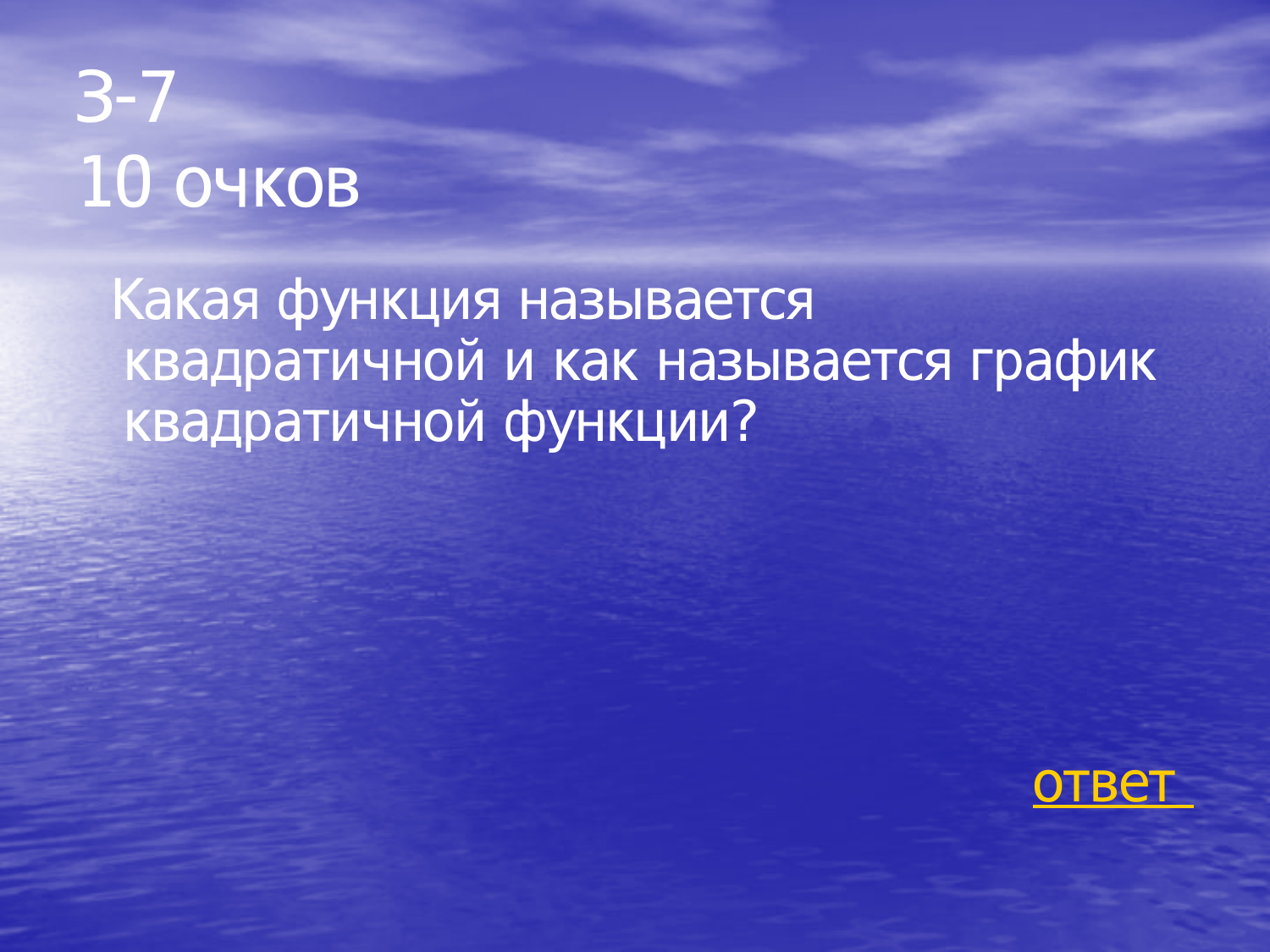

# З-7 10 очков
  Какая функция называется квадратичной и как называется график квадратичной функции?

ответ